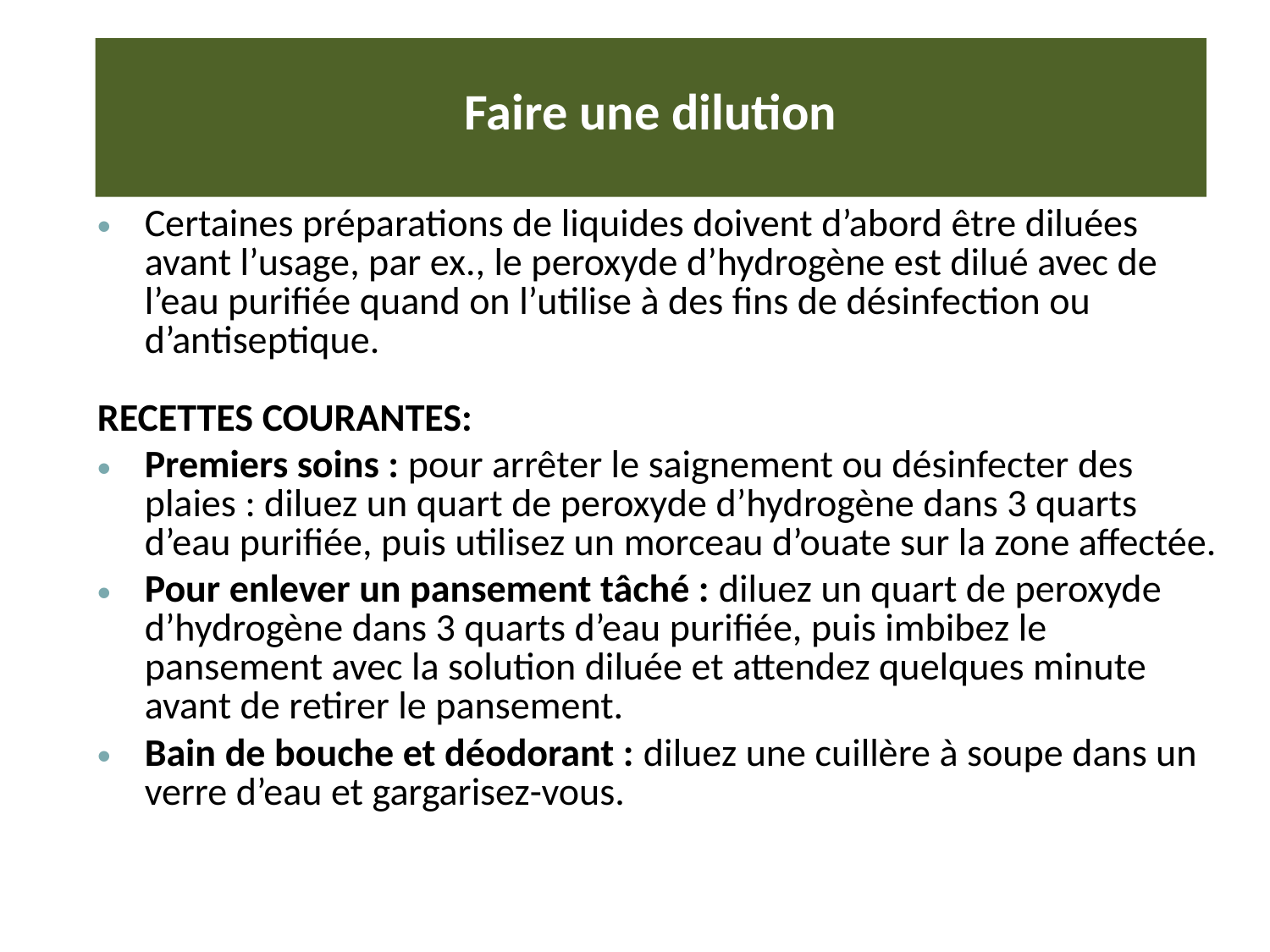

# Faire une dilution
Certaines préparations de liquides doivent d’abord être diluées avant l’usage, par ex., le peroxyde d’hydrogène est dilué avec de l’eau purifiée quand on l’utilise à des fins de désinfection ou d’antiseptique.
RECETTES COURANTES:
Premiers soins : pour arrêter le saignement ou désinfecter des plaies : diluez un quart de peroxyde d’hydrogène dans 3 quarts d’eau purifiée, puis utilisez un morceau d’ouate sur la zone affectée.
Pour enlever un pansement tâché : diluez un quart de peroxyde d’hydrogène dans 3 quarts d’eau purifiée, puis imbibez le pansement avec la solution diluée et attendez quelques minute avant de retirer le pansement.
Bain de bouche et déodorant : diluez une cuillère à soupe dans un verre d’eau et gargarisez-vous.